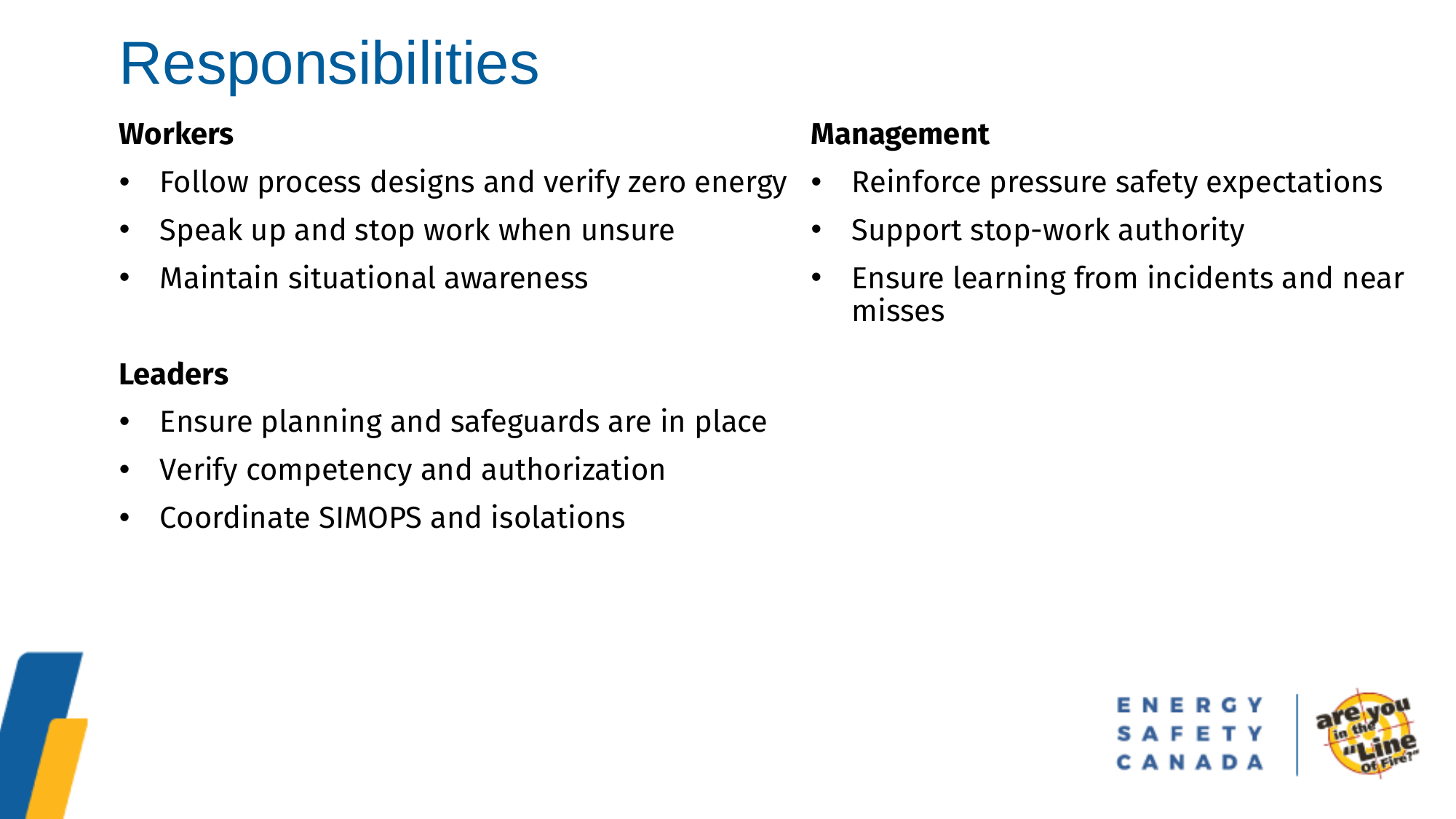

Responsibilities
Workers
Follow process designs and verify zero energy
Speak up and stop work when unsure
Maintain situational awareness

Leaders
Ensure planning and safeguards are in place
Verify competency and authorization
Coordinate SIMOPS and isolations
Management
Reinforce pressure safety expectations
Support stop-work authority
Ensure learning from incidents and near misses